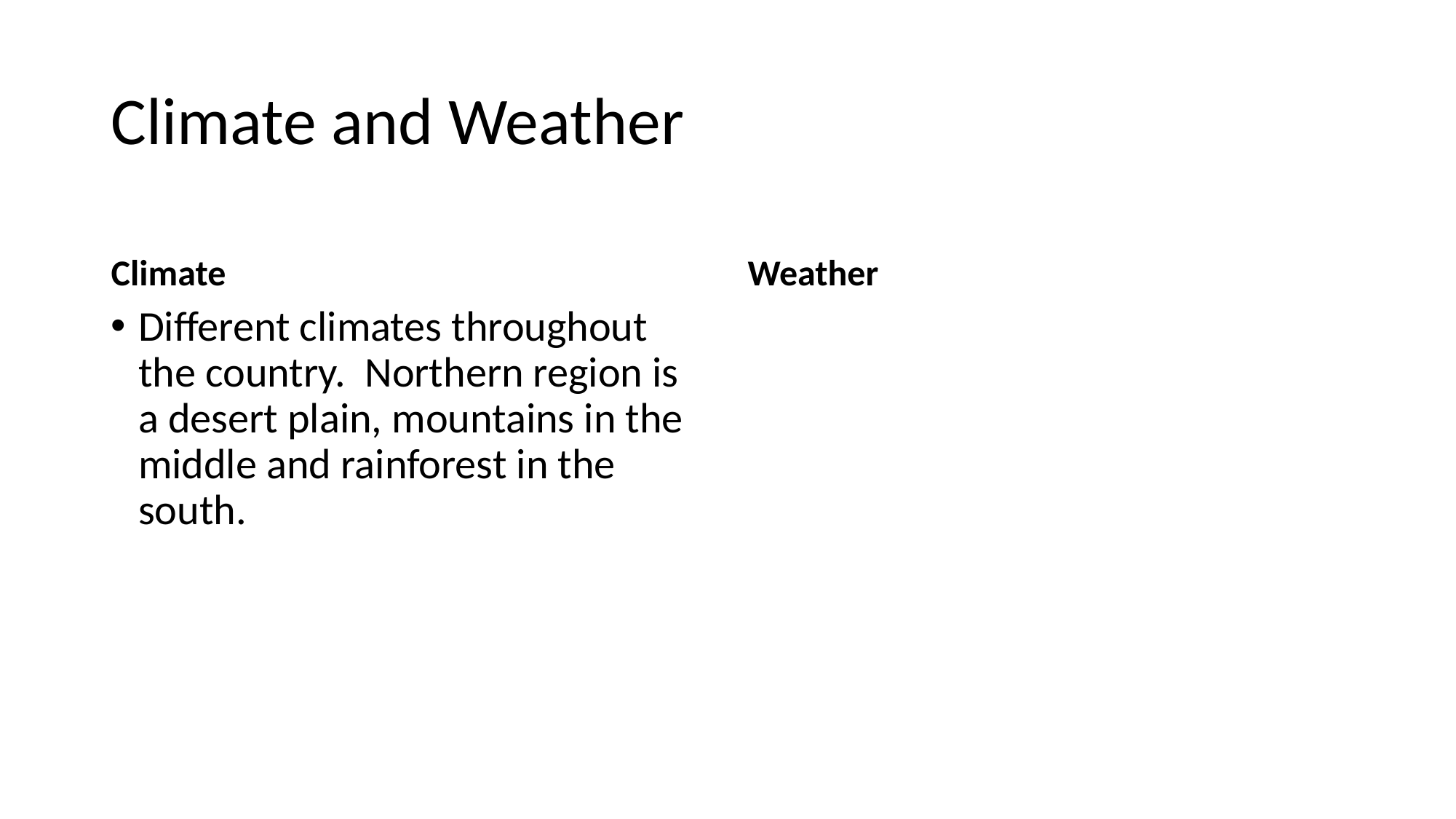

# Climate and Weather
Climate
Weather
Different climates throughout the country.  Northern region is a desert plain, mountains in the middle and rainforest in the south.